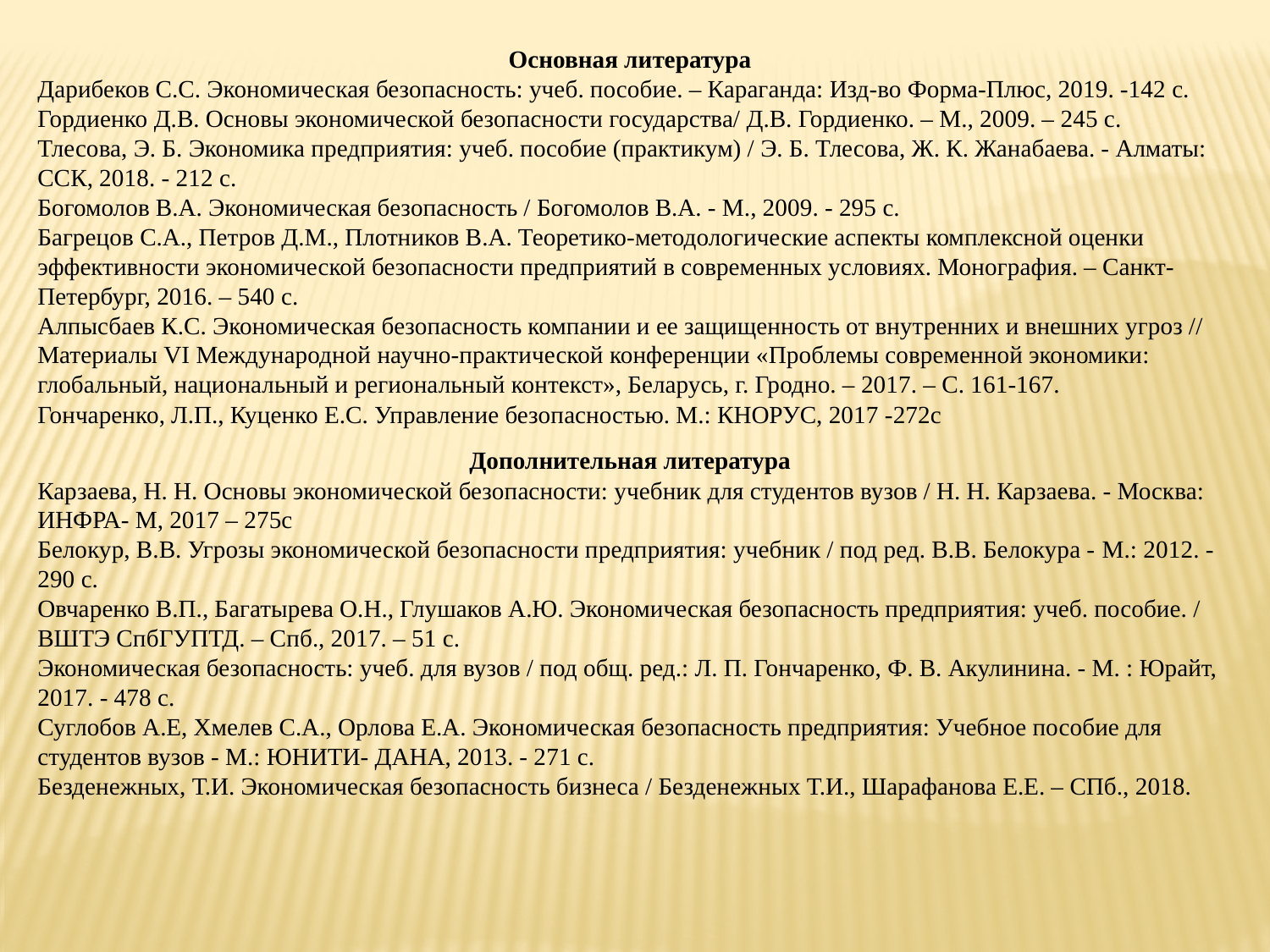

Основная литература
Дарибеков С.С. Экономическая безопасность: учеб. пособие. – Караганда: Изд-во Форма-Плюс, 2019. -142 с.
Гордиенко Д.В. Основы экономической безопасности государства/ Д.В. Гордиенко. – М., 2009. – 245 с.
Тлесова, Э. Б. Экономика предприятия: учеб. пособие (практикум) / Э. Б. Тлесова, Ж. К. Жанабаева. - Алматы: ССК, 2018. - 212 с.
Богомолов В.А. Экономическая безопасность / Богомолов В.А. - М., 2009. - 295 с.
Багрецов С.А., Петров Д.М., Плотников В.А. Теоретико-методологические аспекты комплексной оценки эффективности экономической безопасности предприятий в современных условиях. Монография. – Санкт-Петербург, 2016. – 540 с.
Алпысбаев К.С. Экономическая безопасность компании и ее защищенность от внутренних и внешних угроз // Материалы VI Международной научно-практической конференции «Проблемы современной экономики: глобальный, национальный и региональный контекст», Беларусь, г. Гродно. – 2017. – С. 161-167.
Гончаренко, Л.П., Куценко Е.С. Управление безопасностью. М.: КНОРУС, 2017 -272с

Дополнительная литература
Карзаева, Н. Н. Основы экономической безопасности: учебник для студентов вузов / Н. Н. Карзаева. - Москва: ИНФРА- М, 2017 – 275с
Белокур, В.В. Угрозы экономической безопасности предприятия: учебник / под ред. В.В. Белокура - M.: 2012. - 290 с.
Овчаренко В.П., Багатырева О.Н., Глушаков А.Ю. Экономическая безопасность предприятия: учеб. пособие. / ВШТЭ СпбГУПТД. – Спб., 2017. – 51 с.
Экономическая безопасность: учеб. для вузов / под общ. ред.: Л. П. Гончаренко, Ф. В. Акулинина. - М. : Юрайт, 2017. - 478 с.
Суглобов А.Е, Хмелев С.А., Орлова Е.А. Экономическая безопасность предприятия: Учебное пособие для студентов вузов - М.: ЮНИТИ- ДАНА, 2013. - 271 c.
Безденежных, Т.И. Экономическая безопасность бизнеса / Безденежных Т.И., Шарафанова Е.Е. – СПб., 2018.